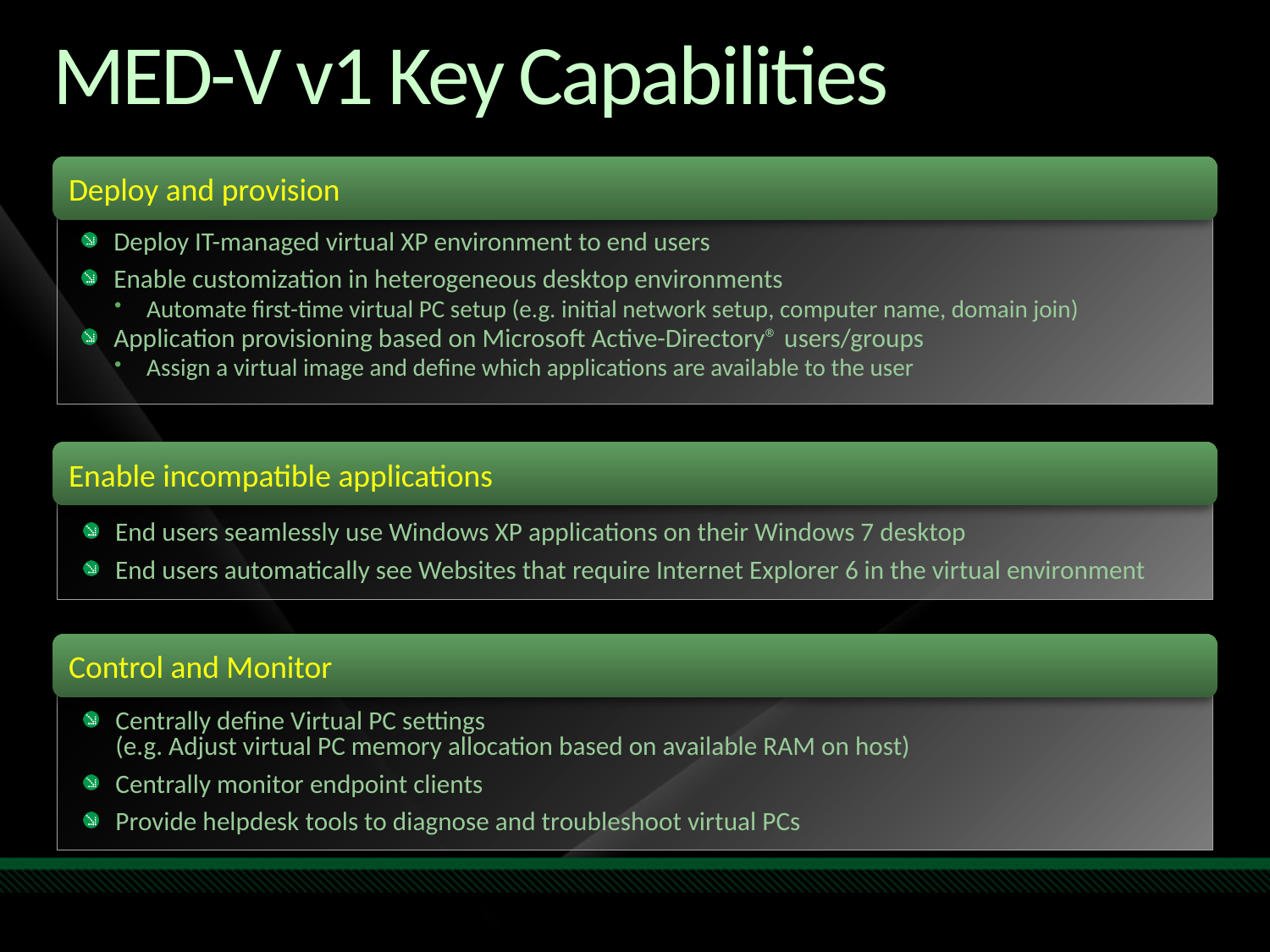

# MED-V v1 Key Capabilities
Deploy and provision

Deploy IT-managed virtual XP environment to end users
Enable customization in heterogeneous desktop environments
Automate first-time virtual PC setup (e.g. initial network setup, computer name, domain join)
Application provisioning based on Microsoft Active-Directory® users/groups
Assign a virtual image and define which applications are available to the user
Enable incompatible applications

End users seamlessly use Windows XP applications on their Windows 7 desktop
End users automatically see Websites that require Internet Explorer 6 in the virtual environment

Control and Monitor

Centrally define Virtual PC settings
(e.g. Adjust virtual PC memory allocation based on available RAM on host)
Centrally monitor endpoint clients
Provide helpdesk tools to diagnose and troubleshoot virtual PCs